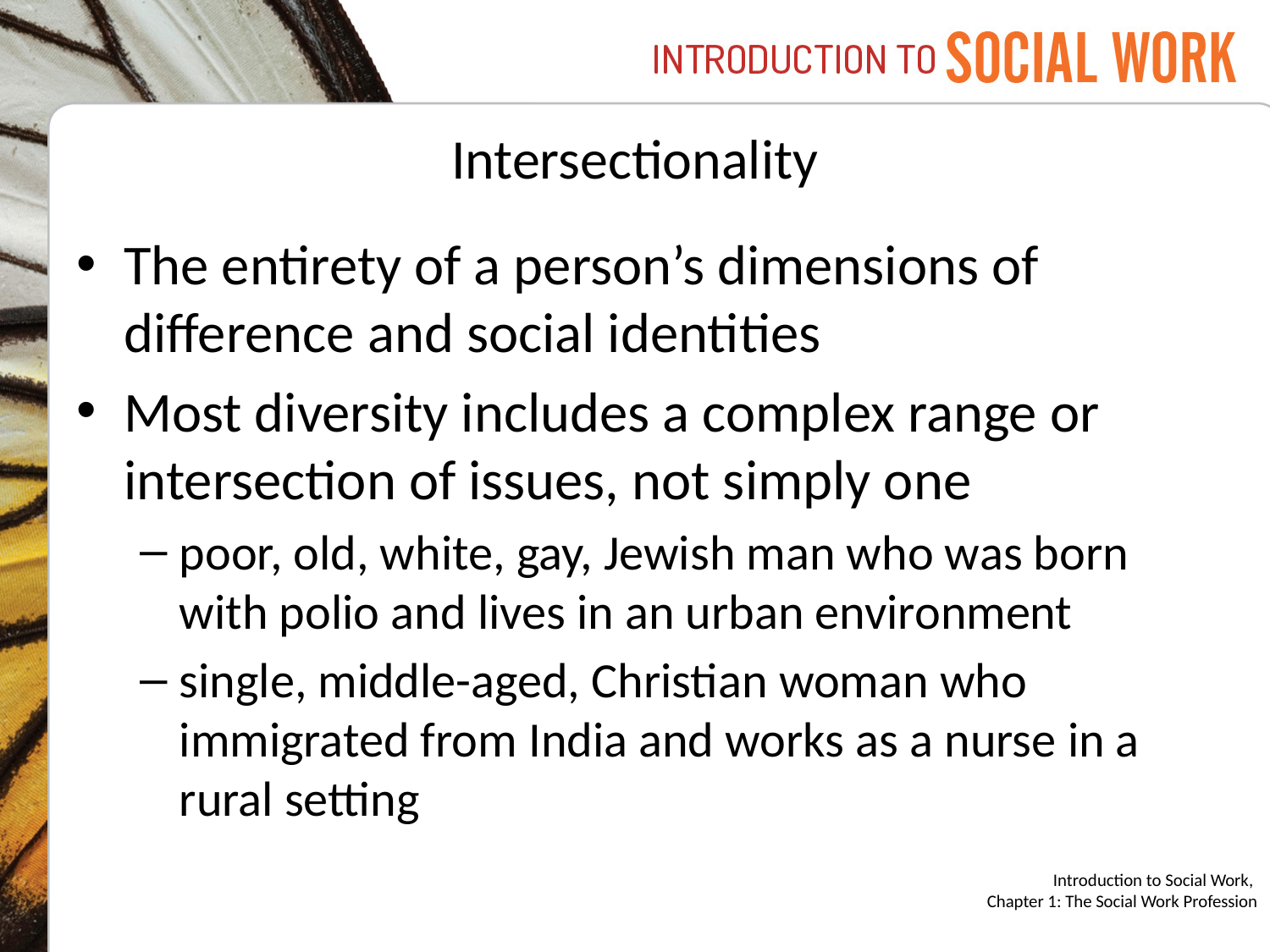

# Intersectionality
The entirety of a person’s dimensions of difference and social identities
Most diversity includes a complex range or intersection of issues, not simply one
poor, old, white, gay, Jewish man who was born with polio and lives in an urban environment
single, middle-aged, Christian woman who immigrated from India and works as a nurse in a rural setting
Introduction to Social Work,
Chapter 1: The Social Work Profession